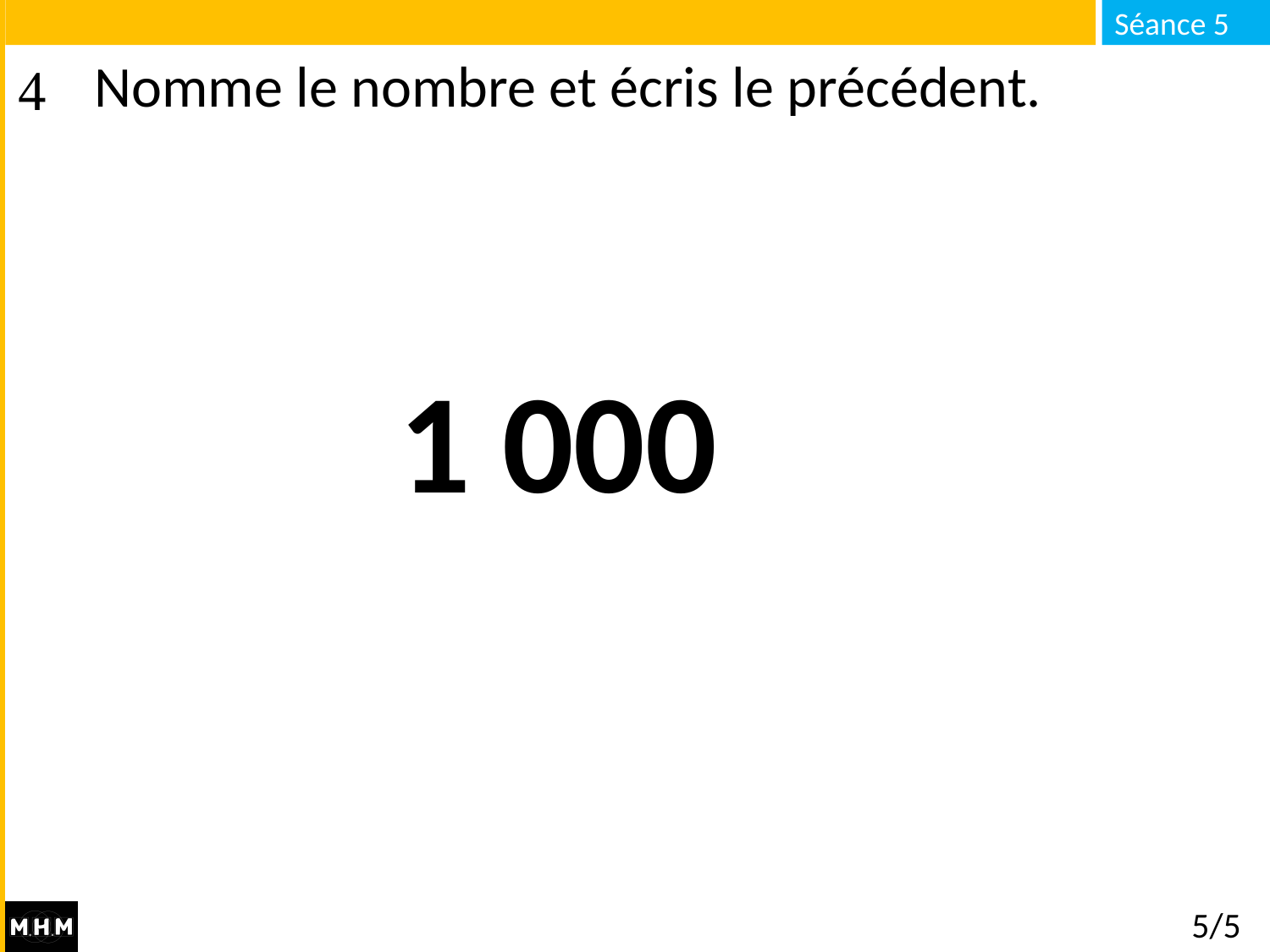

# Nomme le nombre et écris le précédent.
1 000
5/5